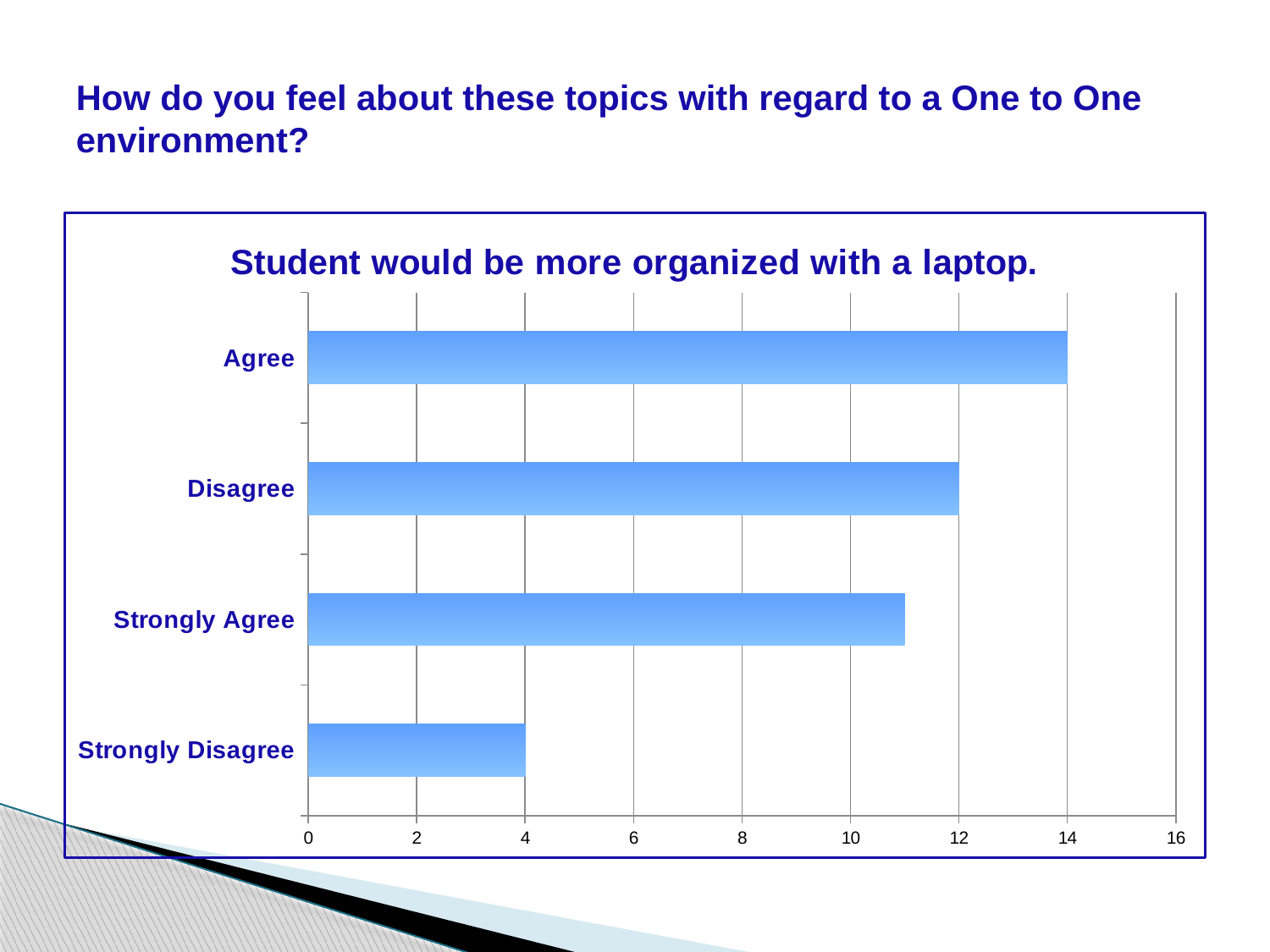

# How do you feel about these topics with regard to a One to One environment?

### Chart: Student would be more organized with a laptop.

| Category | Total |
|---|---|
| Strongly Disagree | 4.0 |
| Strongly Agree | 11.0 |
| Disagree | 12.0 |
| Agree | 14.0 |